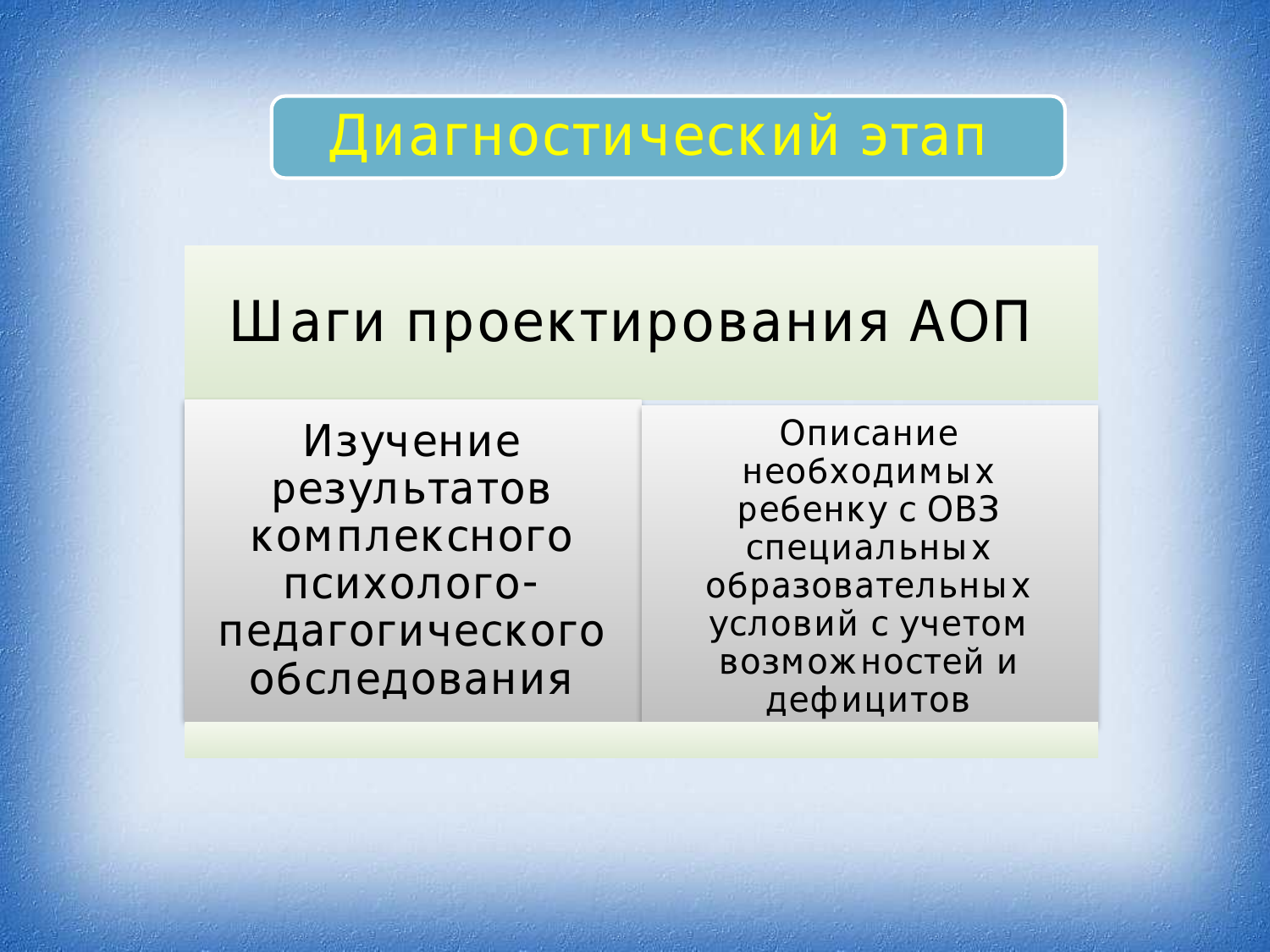

Диагностический этап
Шаги проектирования АОП
Изучение результатов
комплексного психолого-педагогического обследования
Описание необходимых
ребенку с ОВЗ специальных образовательных условий с учетом возможностей и
дефицитов